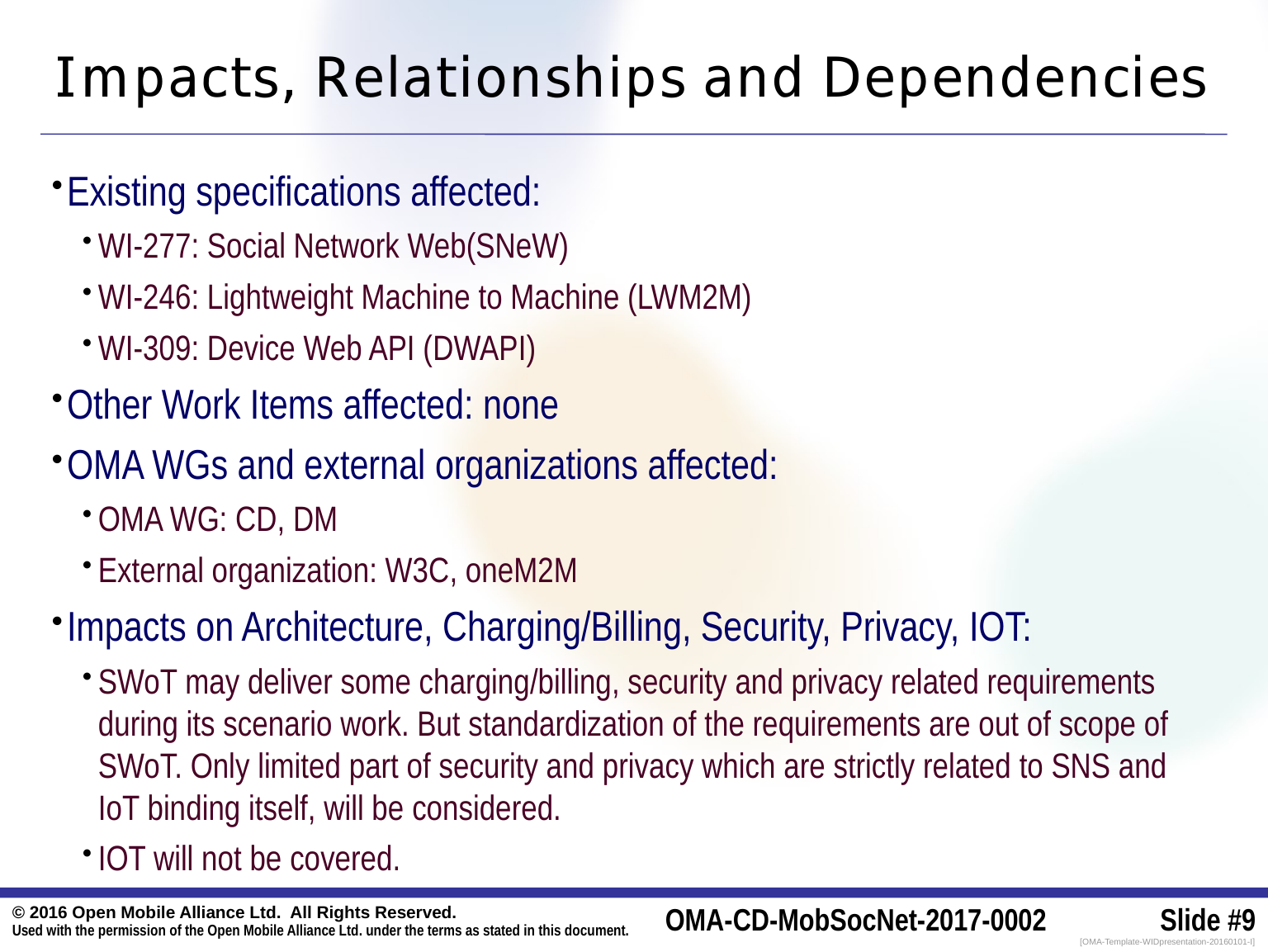

# Impacts, Relationships and Dependencies
Existing specifications affected:
WI-277: Social Network Web(SNeW)
WI-246: Lightweight Machine to Machine (LWM2M)
WI-309: Device Web API (DWAPI)
Other Work Items affected: none
OMA WGs and external organizations affected:
OMA WG: CD, DM
External organization: W3C, oneM2M
Impacts on Architecture, Charging/Billing, Security, Privacy, IOT:
SWoT may deliver some charging/billing, security and privacy related requirements during its scenario work. But standardization of the requirements are out of scope of SWoT. Only limited part of security and privacy which are strictly related to SNS and IoT binding itself, will be considered.
IOT will not be covered.